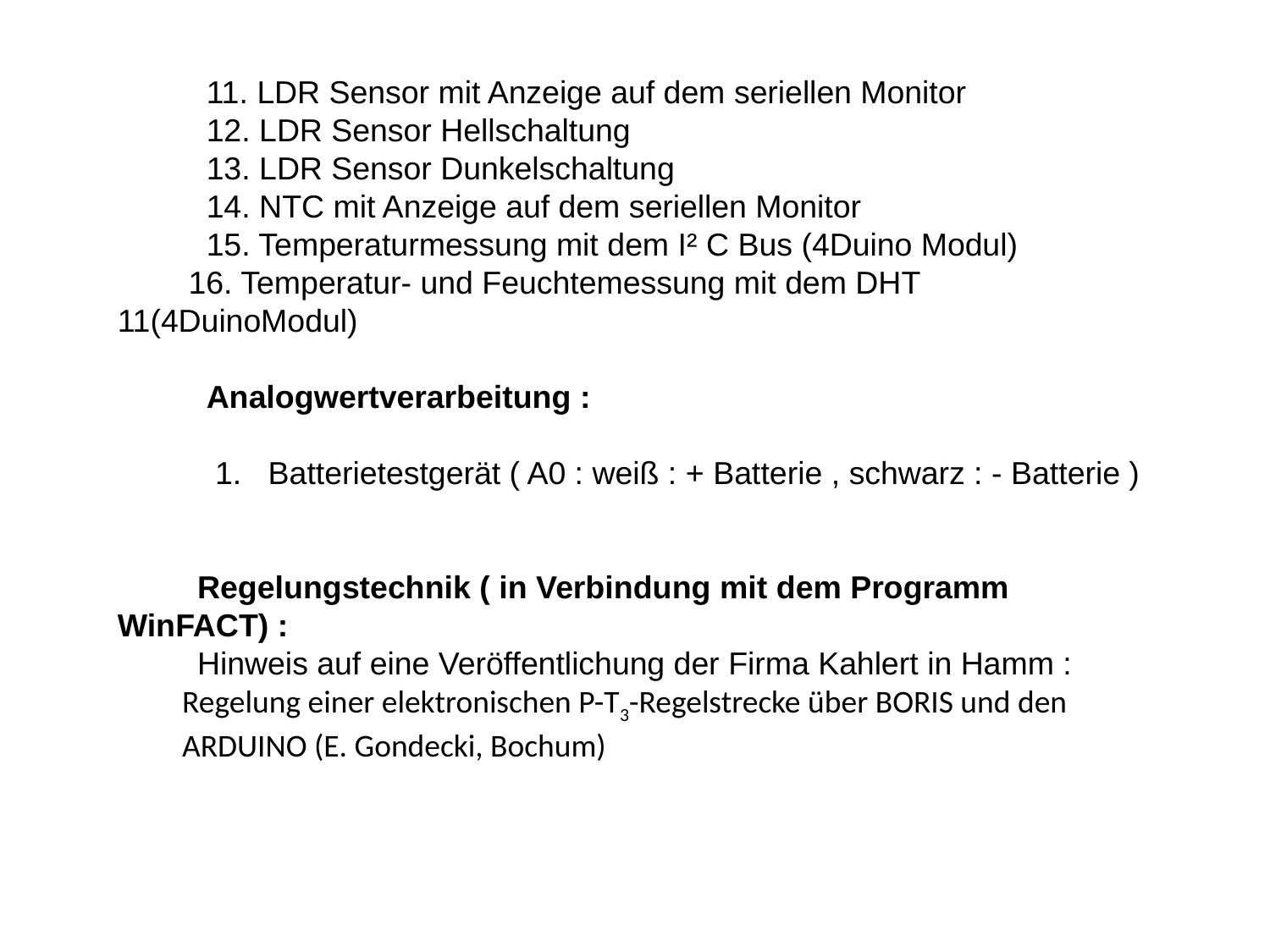

11. LDR Sensor mit Anzeige auf dem seriellen Monitor
          12. LDR Sensor Hellschaltung
          13. LDR Sensor Dunkelschaltung
          14. NTC mit Anzeige auf dem seriellen Monitor
          15. Temperaturmessung mit dem I² C Bus (4Duino Modul)
        16. Temperatur- und Feuchtemessung mit dem DHT 11(4DuinoModul)

          Analogwertverarbeitung :

           1.   Batterietestgerät ( A0 : weiß : + Batterie , schwarz : - Batterie )

         Regelungstechnik ( in Verbindung mit dem Programm WinFACT) :
         Hinweis auf eine Veröffentlichung der Firma Kahlert in Hamm :
         Regelung einer elektronischen P-T3-Regelstrecke über BORIS und den
         ARDUINO (E. Gondecki, Bochum)